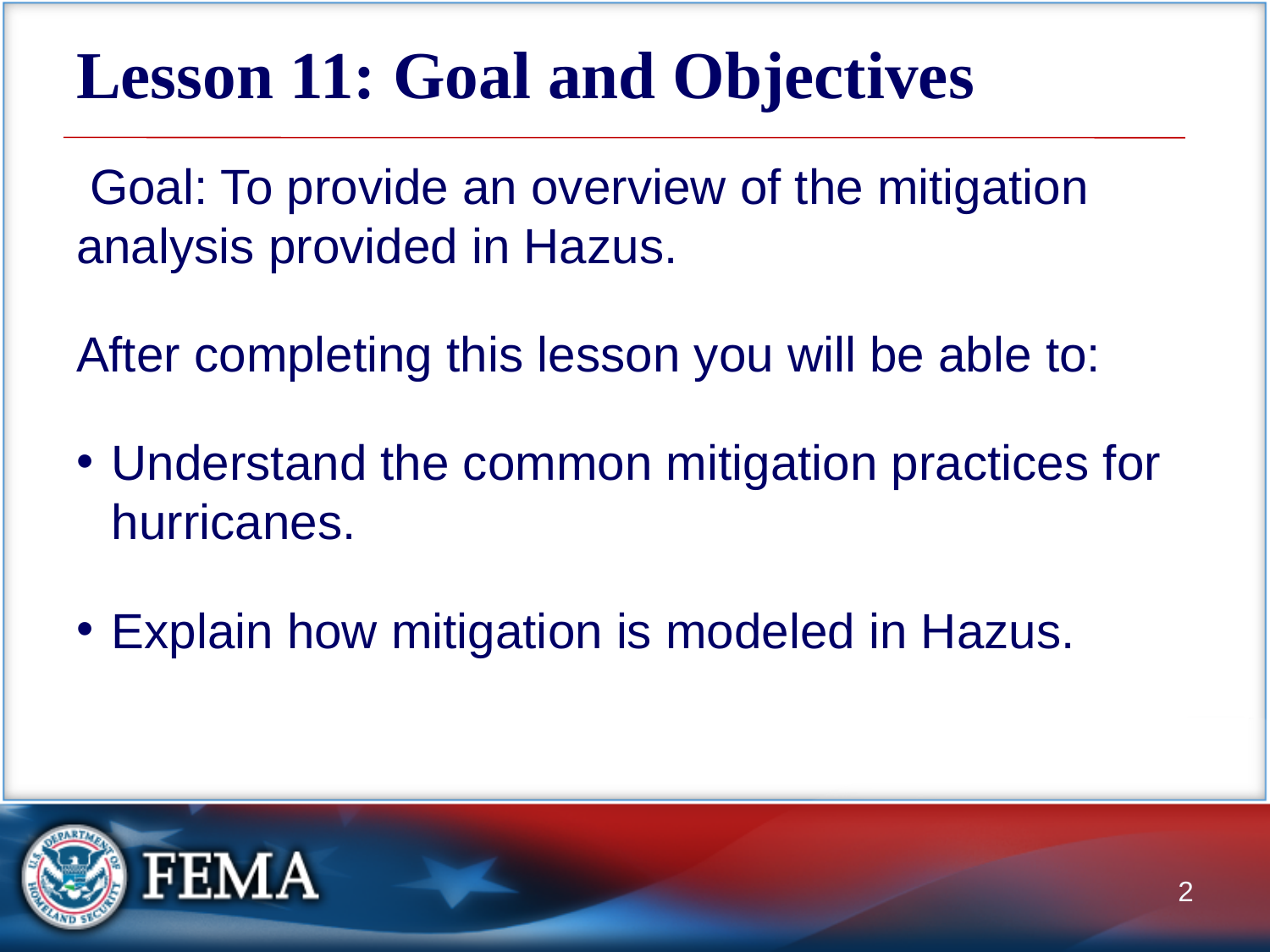

# Lesson 11: Goal and Objectives
 Goal: To provide an overview of the mitigation analysis provided in Hazus.
After completing this lesson you will be able to:
Understand the common mitigation practices for hurricanes.
Explain how mitigation is modeled in Hazus.
2